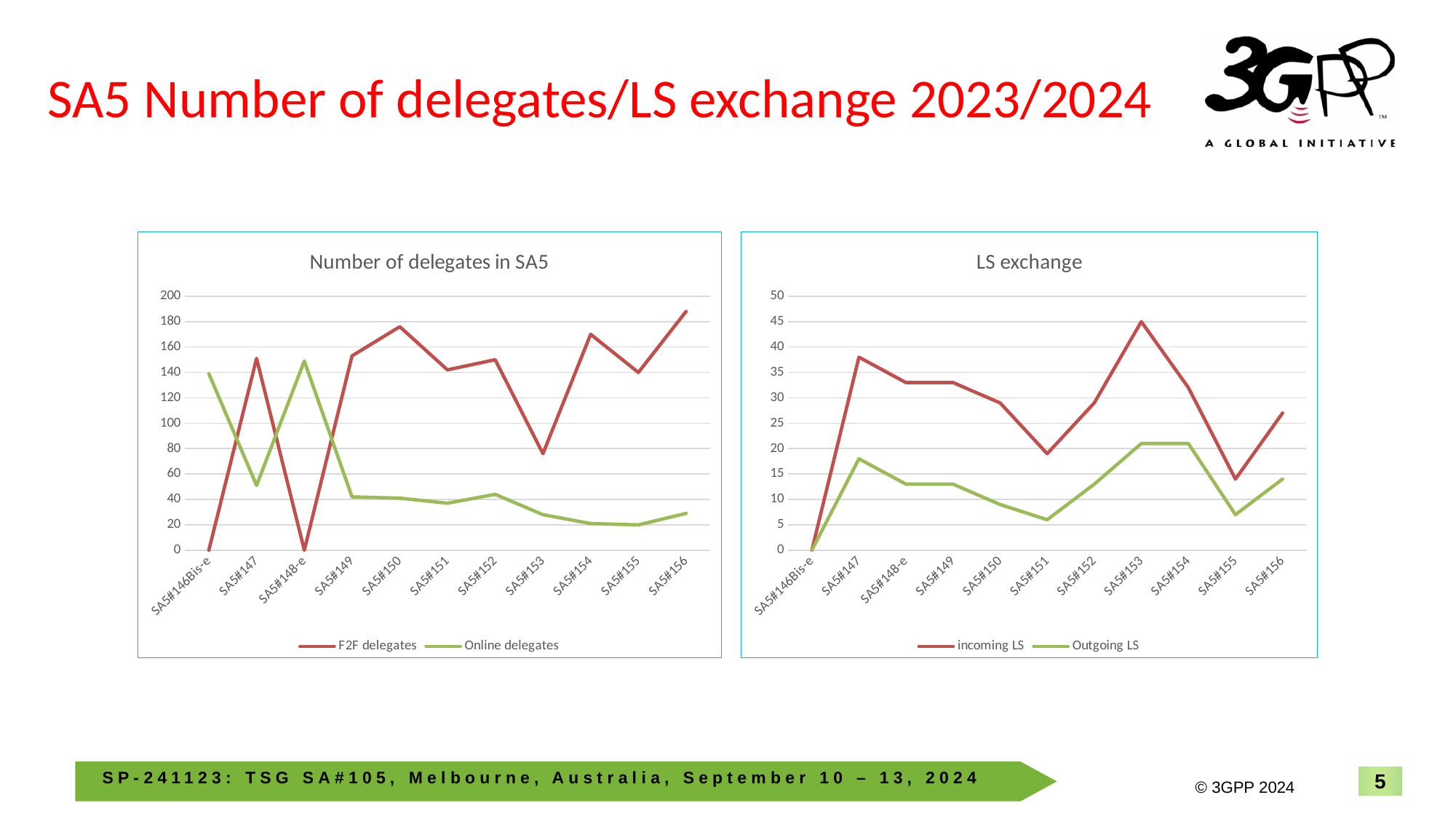

# SA5 Number of delegates/LS exchange 2023/2024

### Chart: Number of delegates in SA5

| Category | F2F delegates | Online delegates |
|---|---|---|
| SA5#146Bis-e | 0.0 | 139.0 |
| SA5#147 | 151.0 | 51.0 |
| SA5#148-e | 0.0 | 149.0 |
| SA5#149 | 153.0 | 42.0 |
| SA5#150 | 176.0 | 41.0 |
| SA5#151 | 142.0 | 37.0 |
| SA5#152 | 150.0 | 44.0 |
| SA5#153 | 76.0 | 28.0 |
| SA5#154 | 170.0 | 21.0 |
| SA5#155 | 140.0 | 20.0 |
| SA5#156 | 188.0 | 29.0 |

### Chart: LS exchange

| Category | incoming LS | Outgoing LS |
|---|---|---|
| SA5#146Bis-e | 0.0 | 0.0 |
| SA5#147 | 38.0 | 18.0 |
| SA5#148-e | 33.0 | 13.0 |
| SA5#149 | 33.0 | 13.0 |
| SA5#150 | 29.0 | 9.0 |
| SA5#151 | 19.0 | 6.0 |
| SA5#152 | 29.0 | 13.0 |
| SA5#153 | 45.0 | 21.0 |
| SA5#154 | 32.0 | 21.0 |
| SA5#155 | 14.0 | 7.0 |
| SA5#156 | 27.0 | 14.0 |